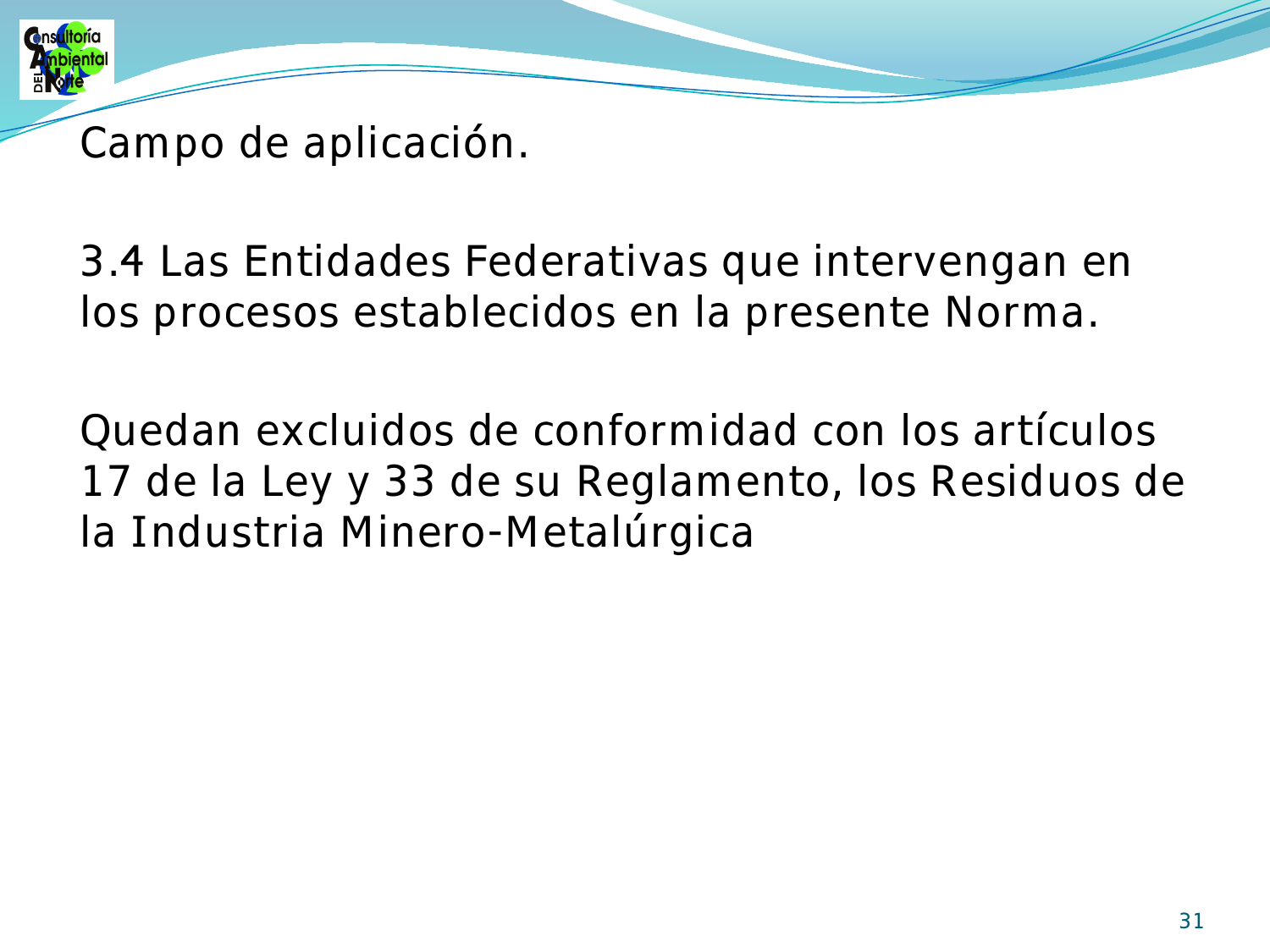

Campo de aplicación.

3.4 Las Entidades Federativas que intervengan en los procesos establecidos en la presente Norma.

Quedan excluidos de conformidad con los artículos 17 de la Ley y 33 de su Reglamento, los Residuos de la Industria Minero-Metalúrgica

31